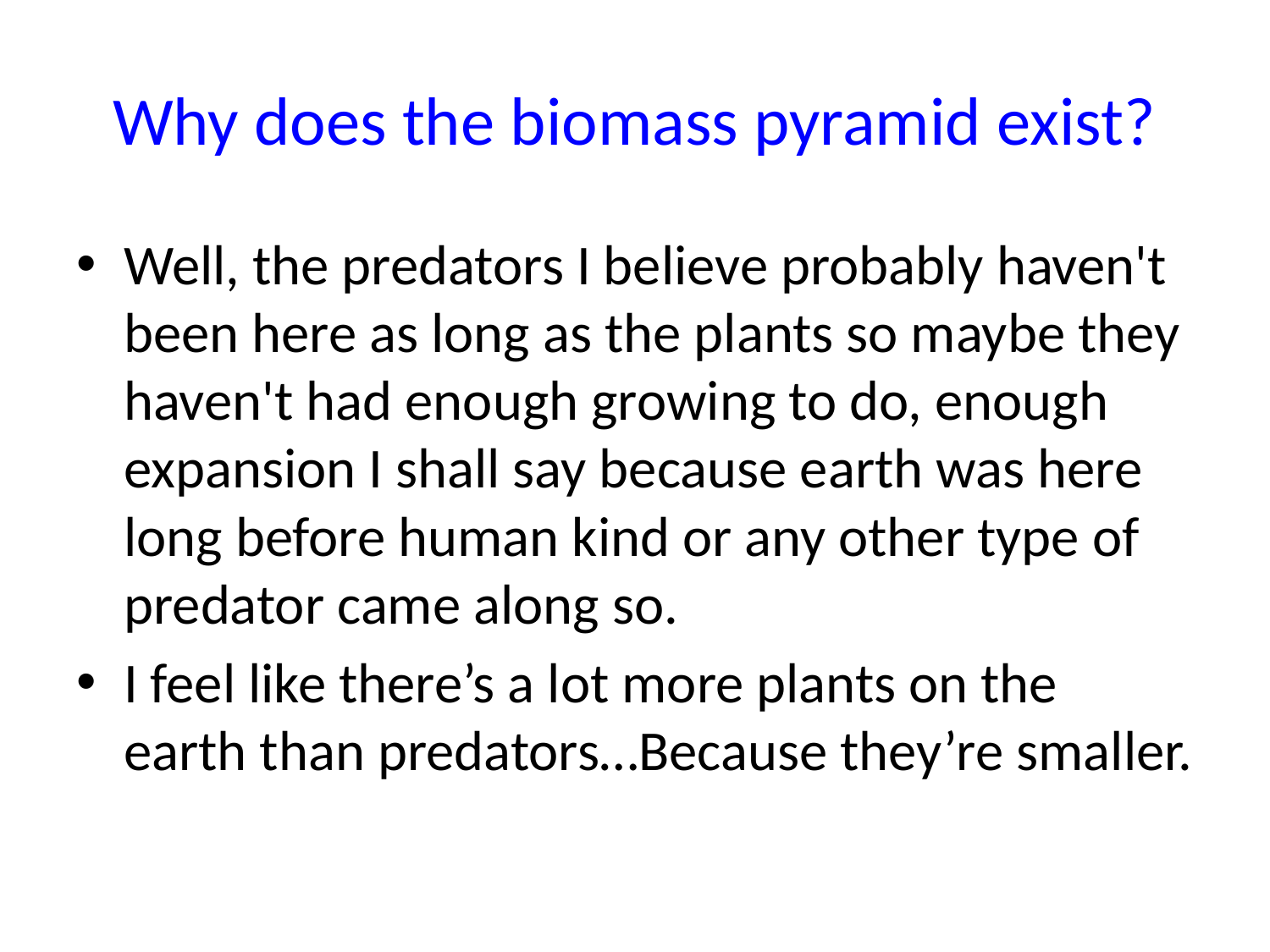

# Why does the biomass pyramid exist?
Well, the predators I believe probably haven't been here as long as the plants so maybe they haven't had enough growing to do, enough expansion I shall say because earth was here long before human kind or any other type of predator came along so.
I feel like there’s a lot more plants on the earth than predators…Because they’re smaller.